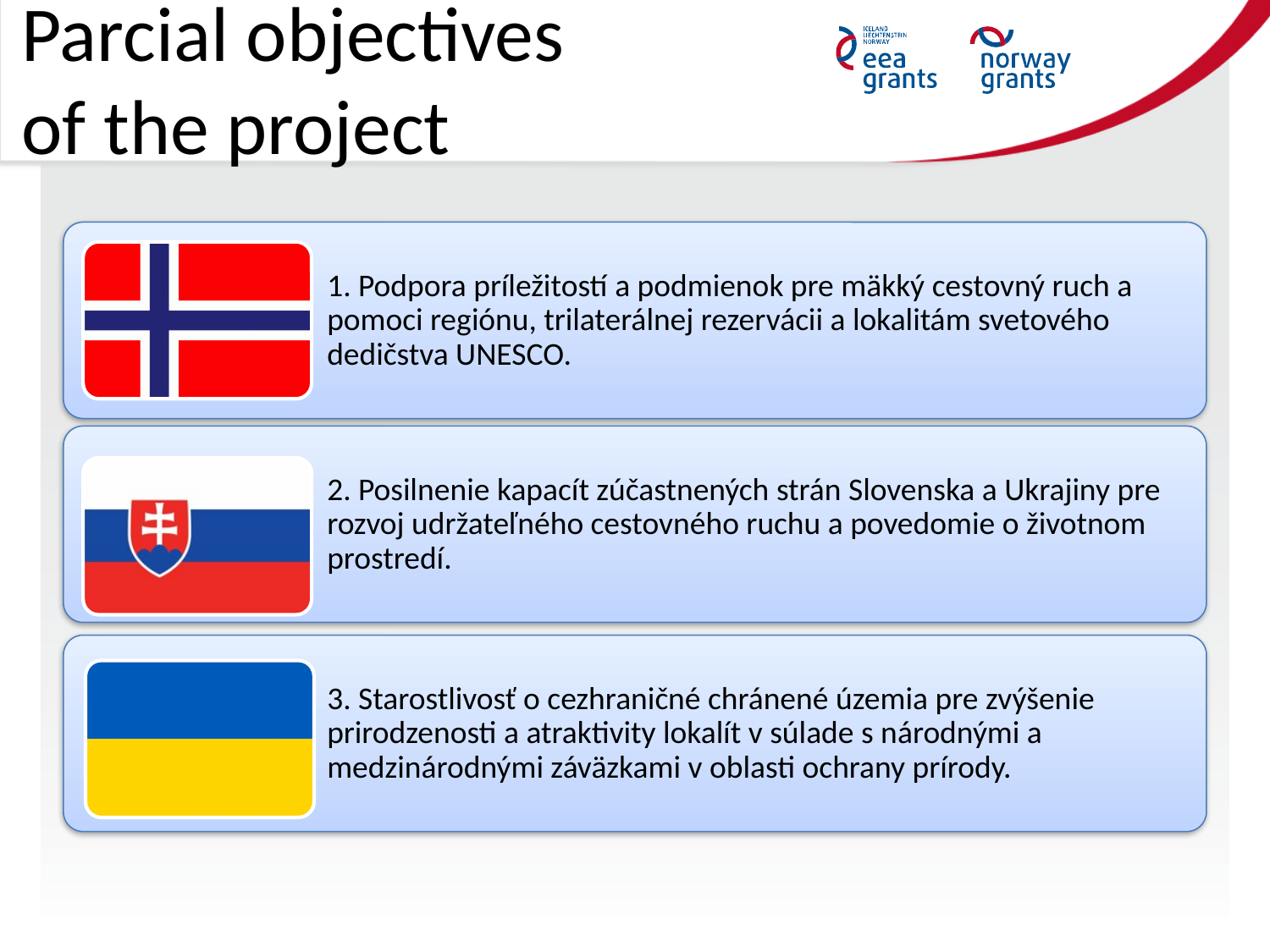

# Parcial objectives of the project
1. Podpora príležitostí a podmienok pre mäkký cestovný ruch a pomoci regiónu, trilaterálnej rezervácii a lokalitám svetového dedičstva UNESCO.
2. Posilnenie kapacít zúčastnených strán Slovenska a Ukrajiny pre rozvoj udržateľného cestovného ruchu a povedomie o životnom prostredí.
3. Starostlivosť o cezhraničné chránené územia pre zvýšenie prirodzenosti a atraktivity lokalít v súlade s národnými a medzinárodnými záväzkami v oblasti ochrany prírody.